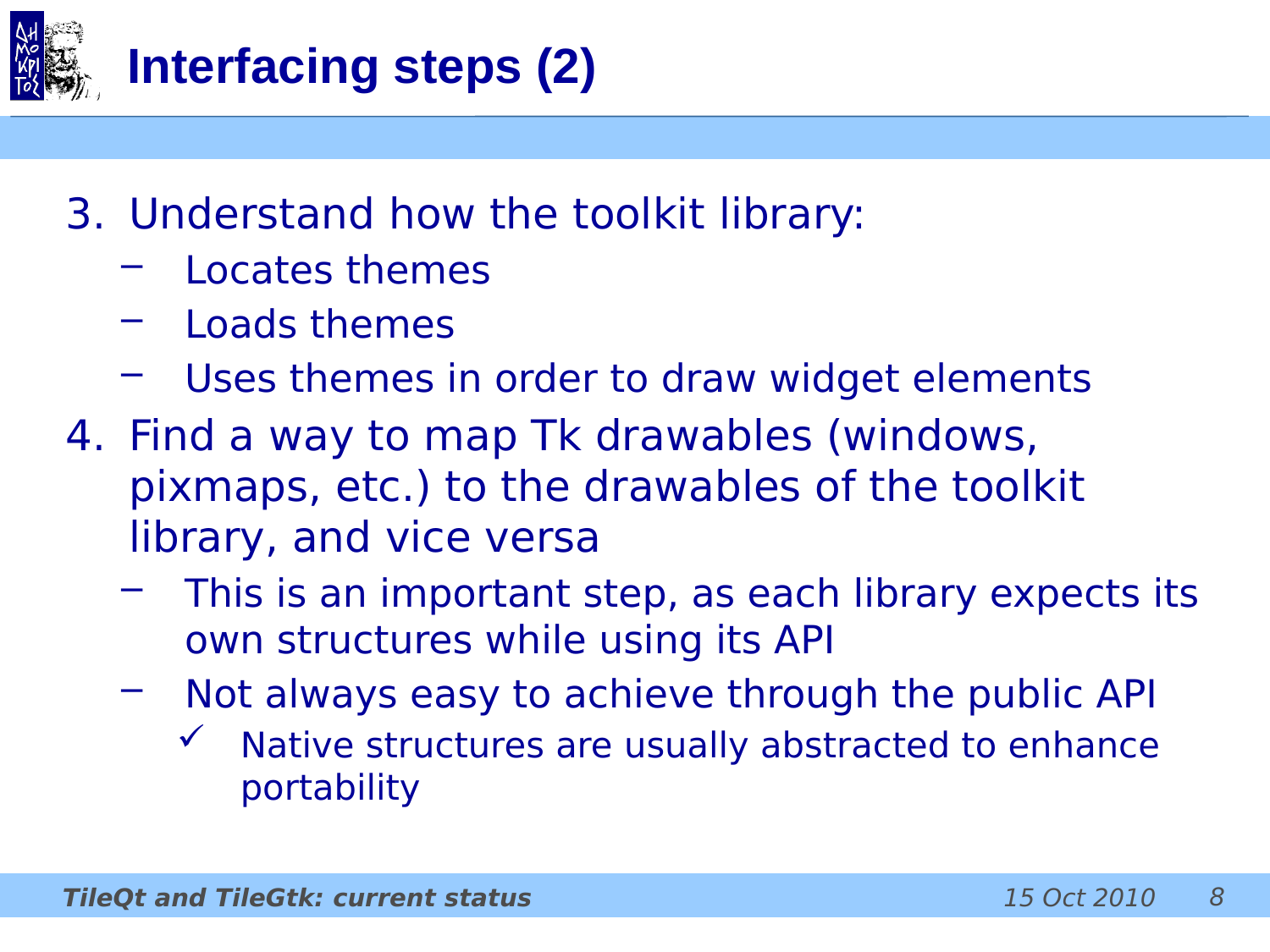

# Interfacing steps (2)
Understand how the toolkit library:
Locates themes
Loads themes
Uses themes in order to draw widget elements
Find a way to map Tk drawables (windows, pixmaps, etc.) to the drawables of the toolkit library, and vice versa
This is an important step, as each library expects its own structures while using its API
Not always easy to achieve through the public API
Native structures are usually abstracted to enhance portability
8
TileQt and TileGtk: current status
15 Oct 2010